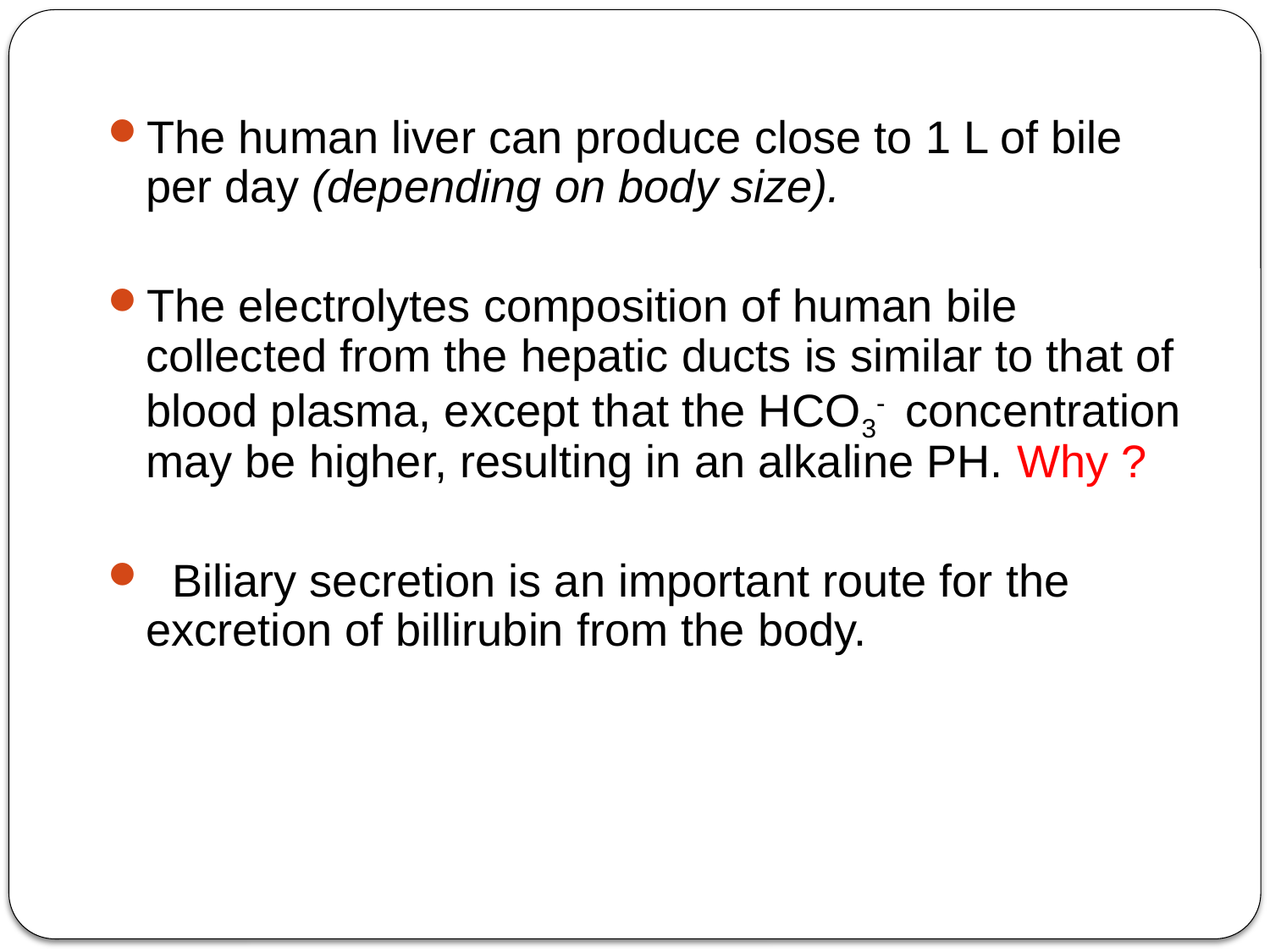

The human liver can produce close to 1 L of bile per day (depending on body size).

The electrolytes composition of human bile collected from the hepatic ducts is similar to that of blood plasma, except that the HCO3-  concentration may be higher, resulting in an alkaline PH. Why ?

  Biliary secretion is an important route for the excretion of billirubin from the body.